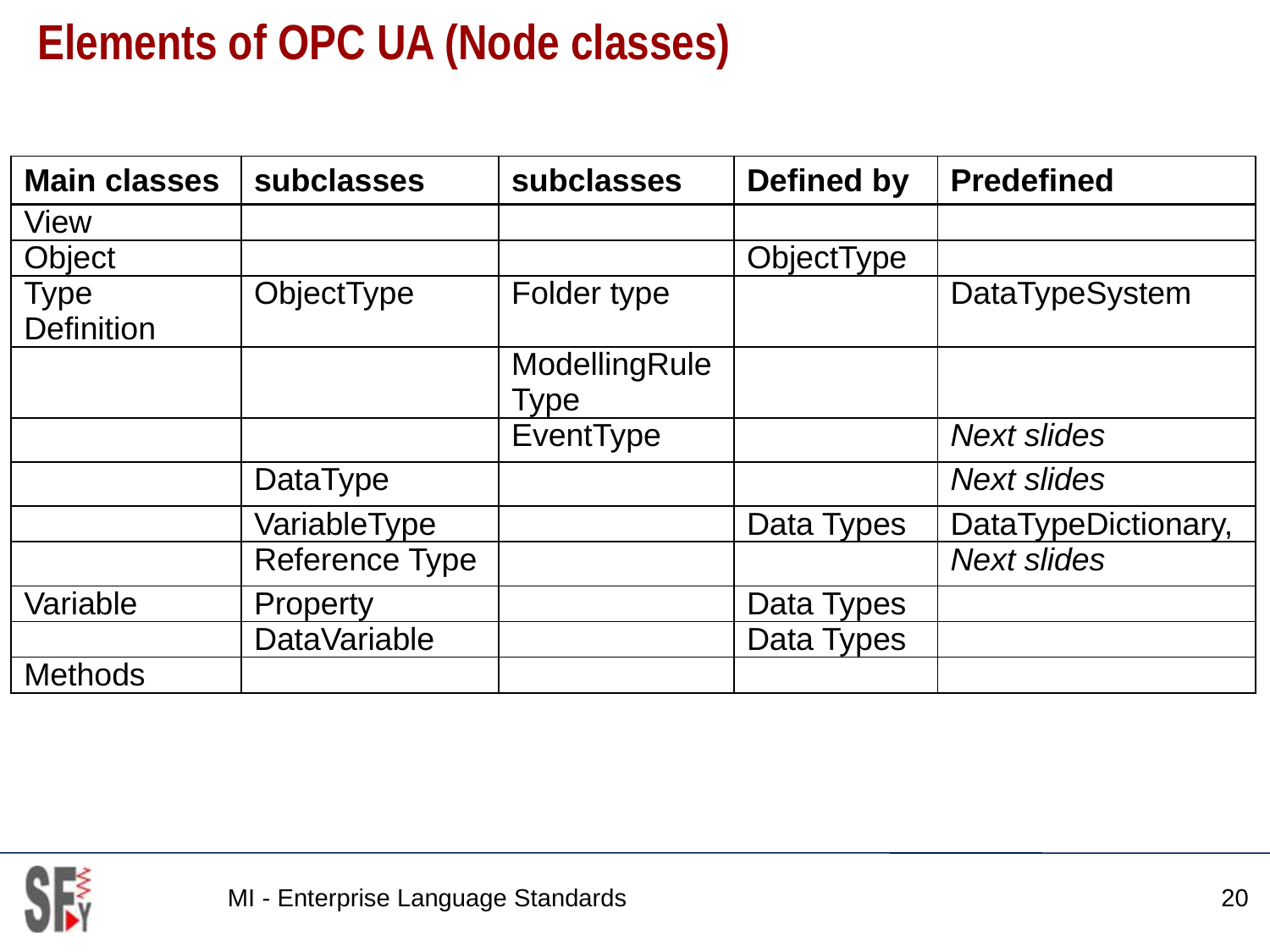

# Elements of OPC UA (Node classes)
| Main classes | subclasses | subclasses | Defined by | Predefined |
| --- | --- | --- | --- | --- |
| View |  |  |  |  |
| Object |  |  | ObjectType |  |
| Type Definition | ObjectType | Folder type |  | DataTypeSystem |
|  |  | ModellingRule Type |  |  |
|  |  | EventType |  | Next slides |
|  | DataType |  |  | Next slides |
|  | VariableType |  | Data Types | DataTypeDictionary, |
|  | Reference Type |  |  | Next slides |
| Variable | Property |  | Data Types |  |
|  | DataVariable |  | Data Types |  |
| Methods |  |  |  |  |
MI - Enterprise Language Standards
20